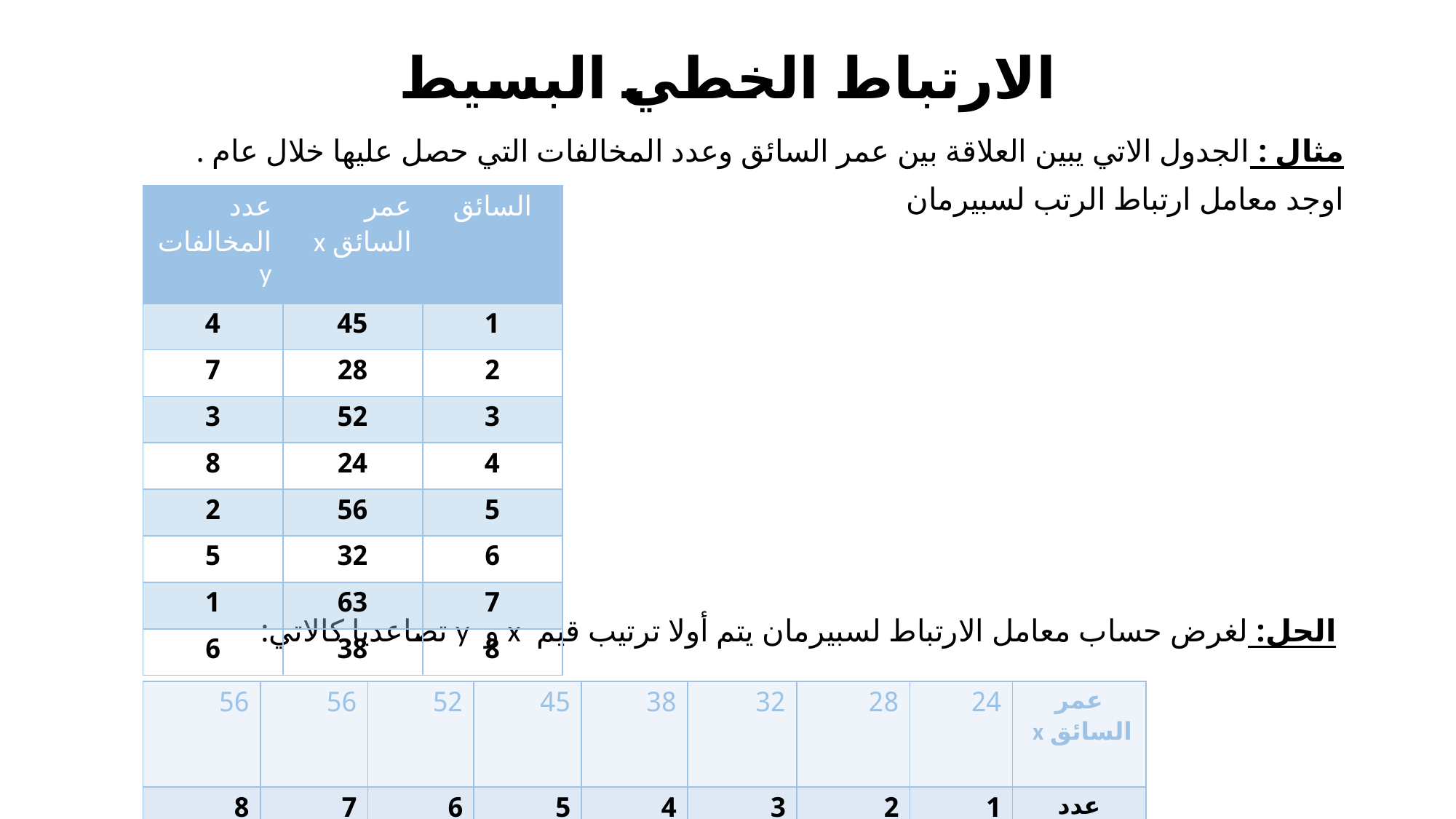

# الارتباط الخطي البسيط
مثال : الجدول الاتي يبين العلاقة بين عمر السائق وعدد المخالفات التي حصل عليها خلال عام .
اوجد معامل ارتباط الرتب لسبيرمان

 الحل: لغرض حساب معامل الارتباط لسبيرمان يتم أولا ترتيب قيم  x و  y تصاعديا كالاتي:

| عدد المخالفات y | عمر السائق x | السائق |
| --- | --- | --- |
| 4 | 45 | 1 |
| 7 | 28 | 2 |
| 3 | 52 | 3 |
| 8 | 24 | 4 |
| 2 | 56 | 5 |
| 5 | 32 | 6 |
| 1 | 63 | 7 |
| 6 | 38 | 8 |
| 56 | 56 | 52 | 45 | 38 | 32 | 28 | 24 | عمر السائق x |
| --- | --- | --- | --- | --- | --- | --- | --- | --- |
| 8 | 7 | 6 | 5 | 4 | 3 | 2 | 1 | عدد المخالفات y |